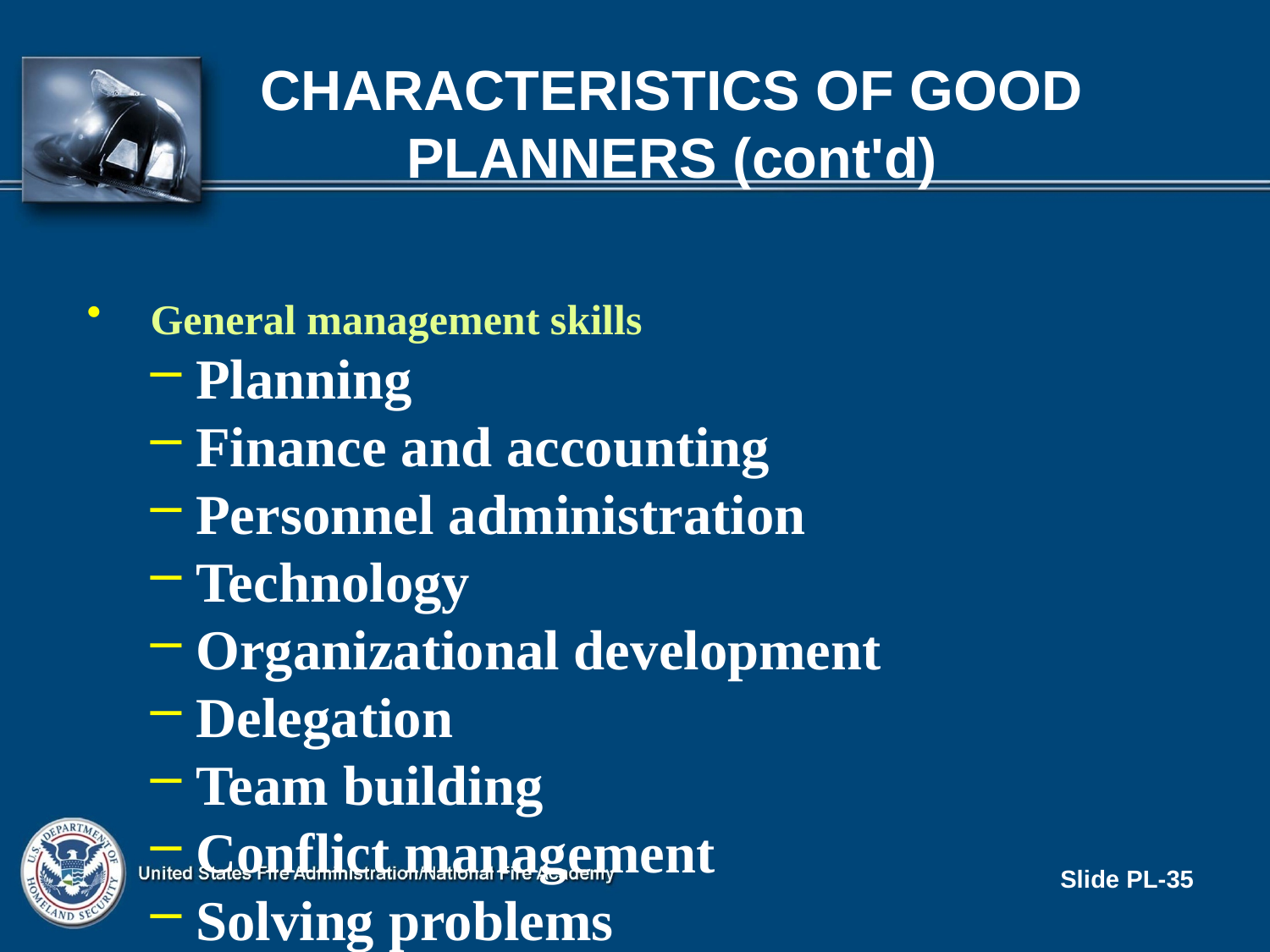

# CHARACTERISTICS OF GOOD PLANNERS (cont'd)
General management skills
 Planning
 Finance and accounting
 Personnel administration
 Technology
 Organizational development
 Delegation
 Team building
 Conflict management
 Solving problems

Slide PL-35